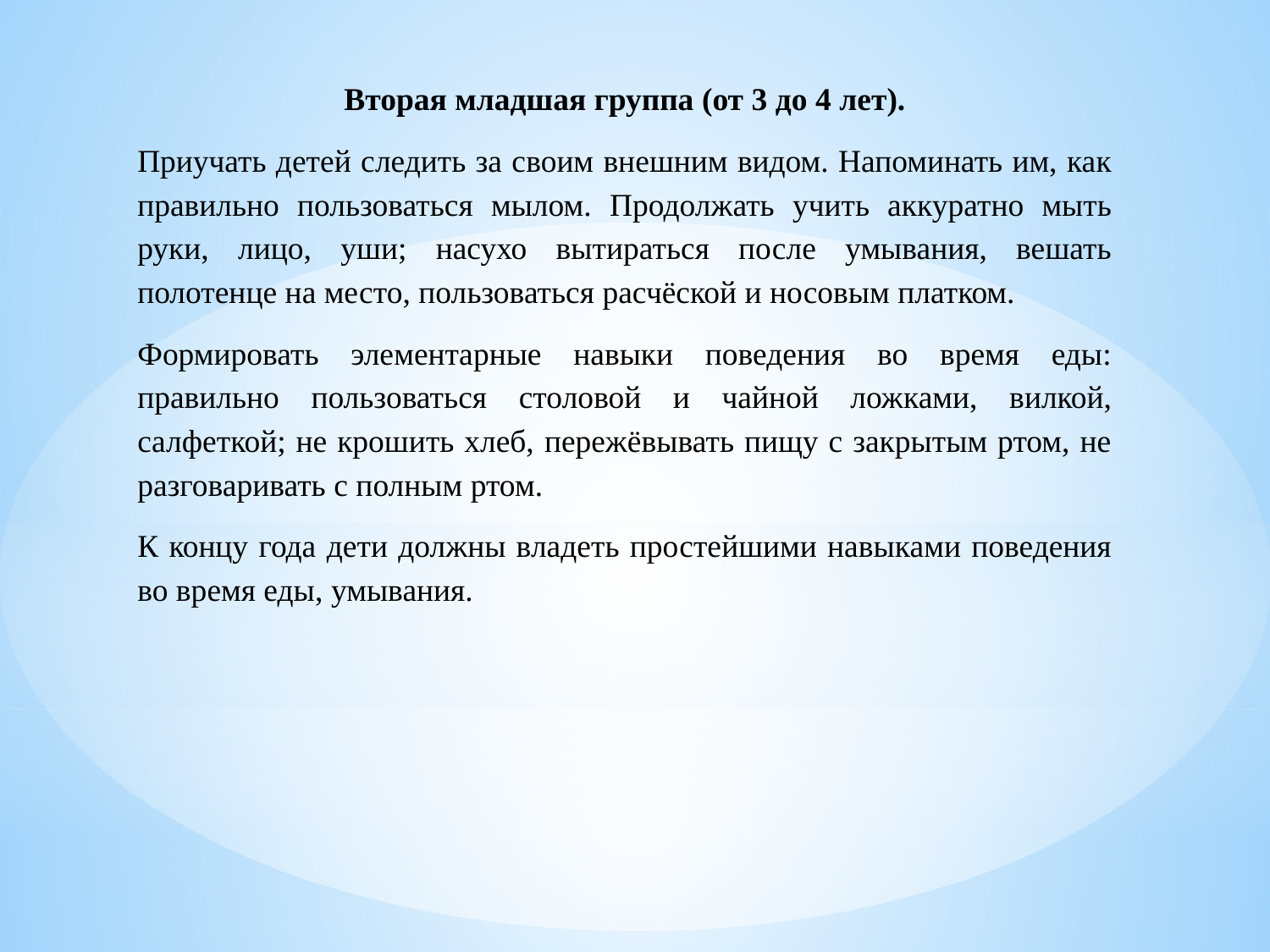

Вторая младшая группа (от 3 до 4 лет).
Приучать детей следить за своим внешним видом. Напоминать им, как правильно пользоваться мылом. Продолжать учить аккуратно мыть руки, лицо, уши; насухо вытираться после умывания, вешать полотенце на место, пользоваться расчёской и носовым платком.
Формировать элементарные навыки поведения во время еды: правильно пользоваться столовой и чайной ложками, вилкой, салфеткой; не крошить хлеб, пережёвывать пищу с закрытым ртом, не разговаривать с полным ртом.
К концу года дети должны владеть простейшими навыками поведения во время еды, умывания.